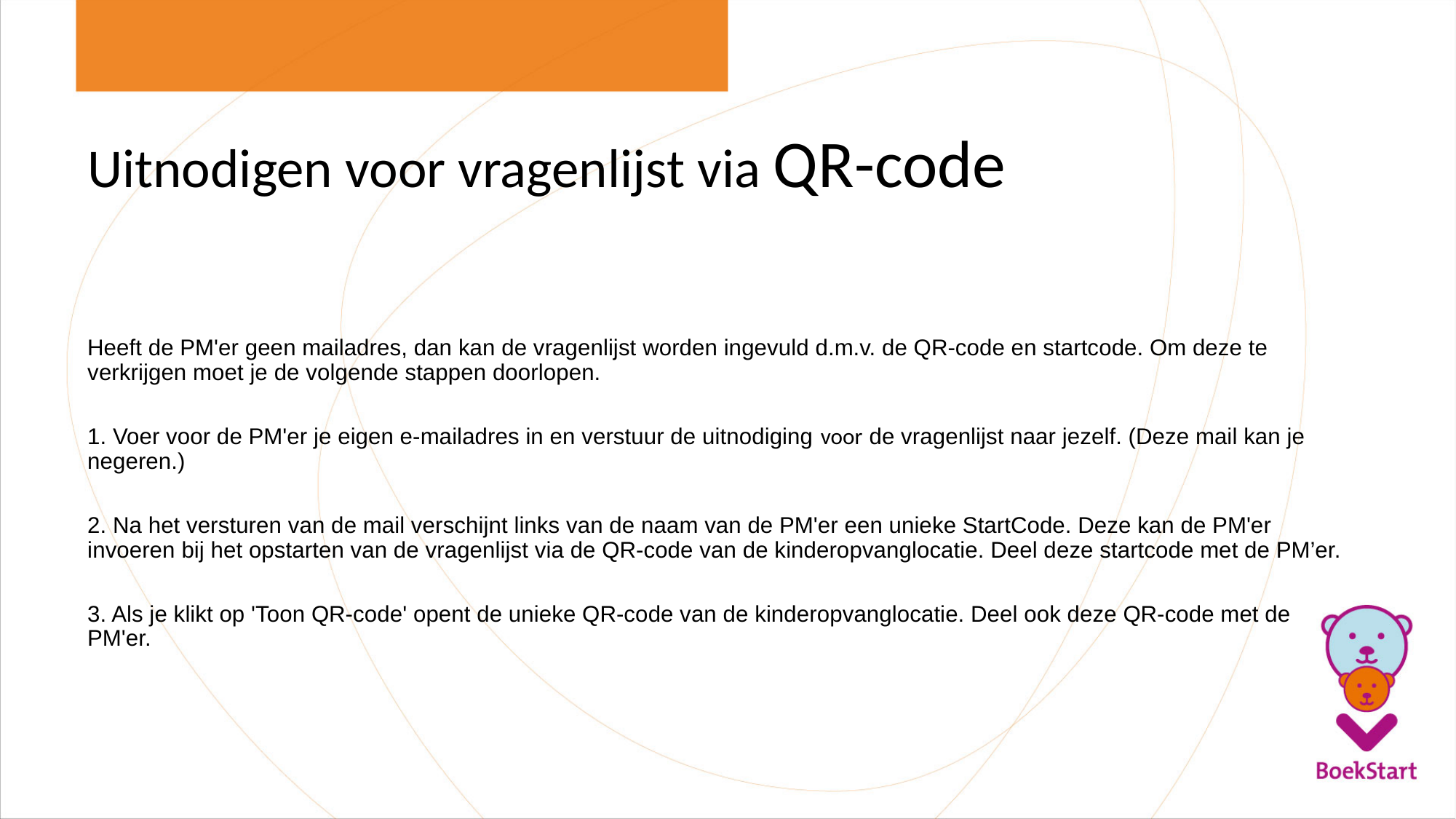

# Uitnodigen voor vragenlijst via QR-code

Heeft de PM'er geen mailadres, dan kan de vragenlijst worden ingevuld d.m.v. de QR-code en startcode. Om deze te verkrijgen moet je de volgende stappen doorlopen.
1. Voer voor de PM'er je eigen e-mailadres in en verstuur de uitnodiging voor de vragenlijst naar jezelf. (Deze mail kan je negeren.)
2. Na het versturen van de mail verschijnt links van de naam van de PM'er een unieke StartCode. Deze kan de PM'er invoeren bij het opstarten van de vragenlijst via de QR-code van de kinderopvanglocatie. Deel deze startcode met de PM’er.
3. Als je klikt op 'Toon QR-code' opent de unieke QR-code van de kinderopvanglocatie. Deel ook deze QR-code met de PM'er.